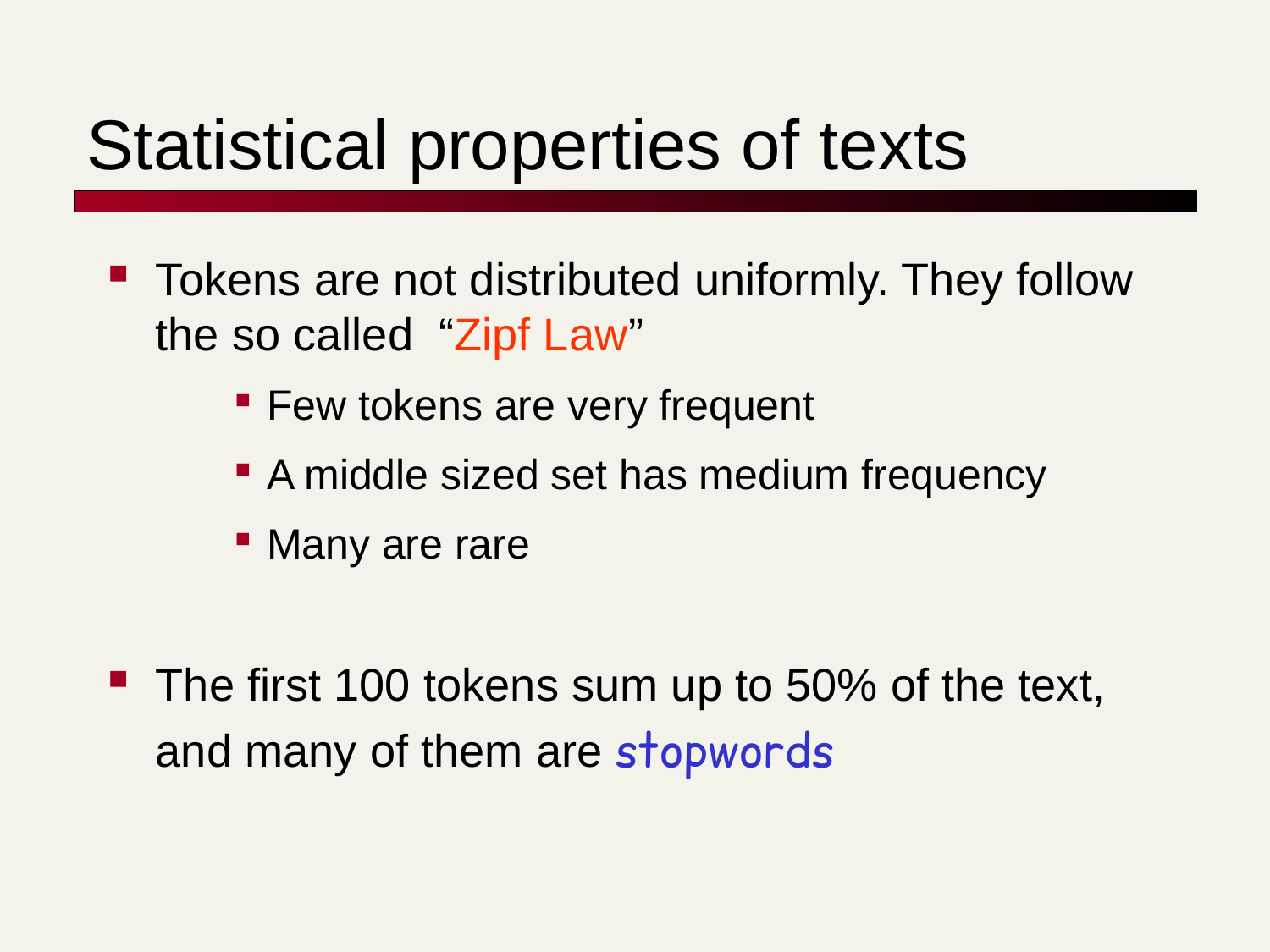

# Statistical properties of texts
Tokens are not distributed uniformly. They follow the so called  “Zipf Law”
Few tokens are very frequent
A middle sized set has medium frequency
Many are rare

The first 100 tokens sum up to 50% of the text, and many of them are stopwords